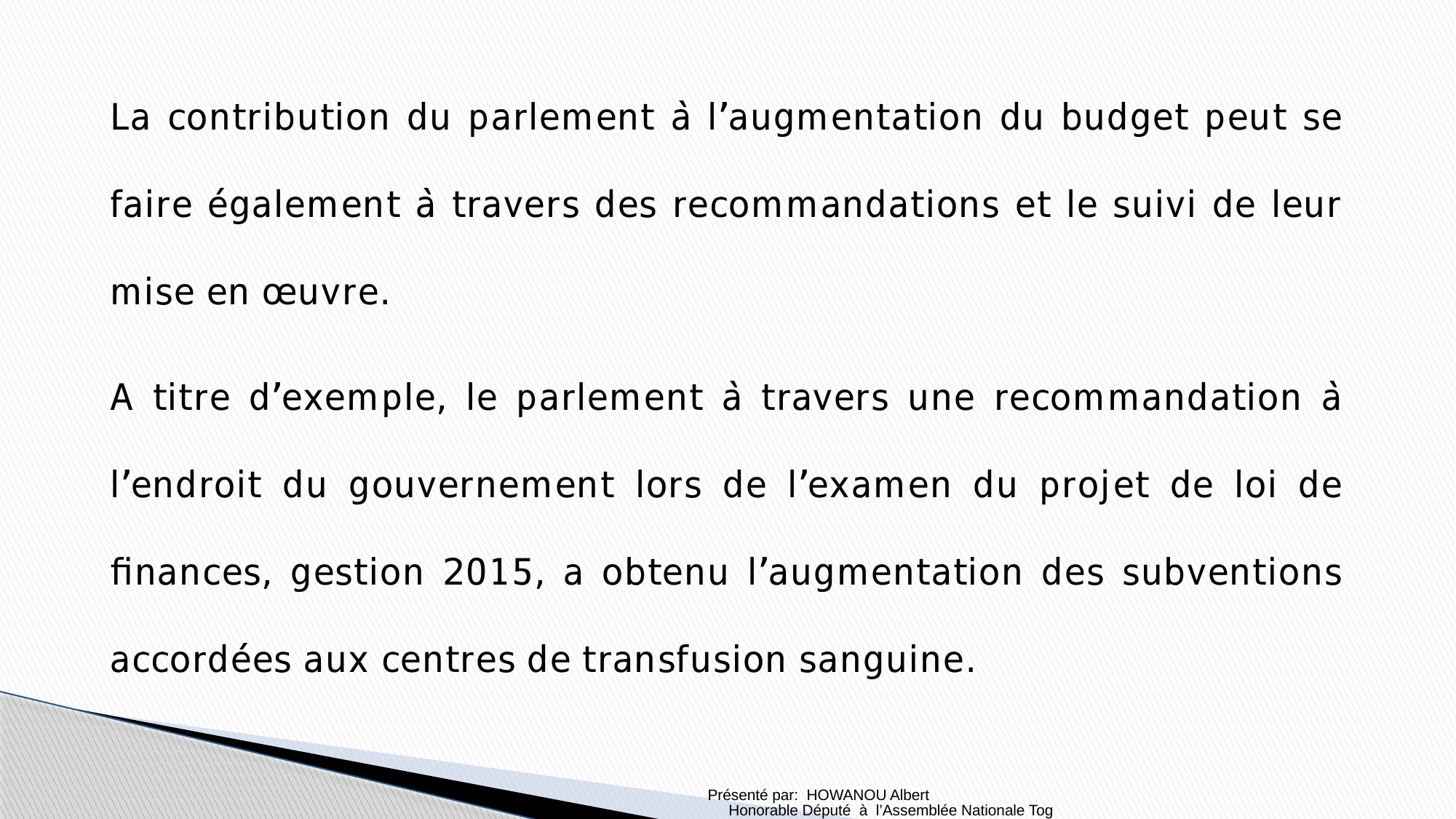

La contribution du parlement à l’augmentation du budget peut se faire également à travers des recommandations et le suivi de leur mise en œuvre.
A titre d’exemple, le parlement à travers une recommandation à l’endroit du gouvernement lors de l’examen du projet de loi de finances, gestion 2015, a obtenu l’augmentation des subventions accordées aux centres de transfusion sanguine.

Présenté par:  HOWANOU Albert                                    Honorable Député  à  l’Assemblée Nationale Togolaise